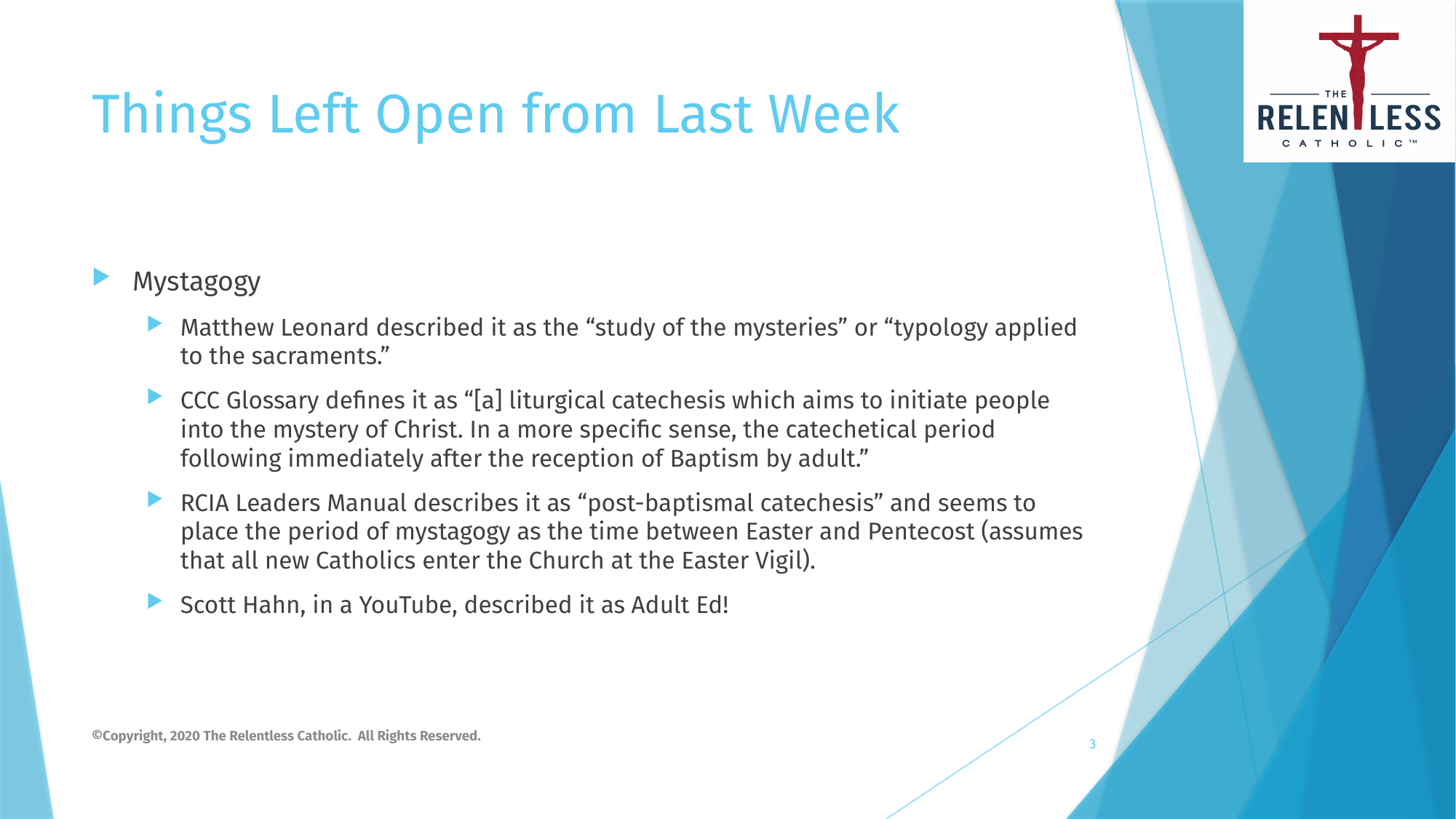

# Things Left Open from Last Week
Mystagogy
Matthew Leonard described it as the “study of the mysteries” or “typology applied to the sacraments.”
CCC Glossary defines it as “[a] liturgical catechesis which aims to initiate people into the mystery of Christ. In a more specific sense, the catechetical period following immediately after the reception of Baptism by adult.”
RCIA Leaders Manual describes it as “post-baptismal catechesis” and seems to place the period of mystagogy as the time between Easter and Pentecost (assumes that all new Catholics enter the Church at the Easter Vigil).
Scott Hahn, in a YouTube, described it as Adult Ed!

©Copyright, 2020 The Relentless Catholic.  All Rights Reserved.

3